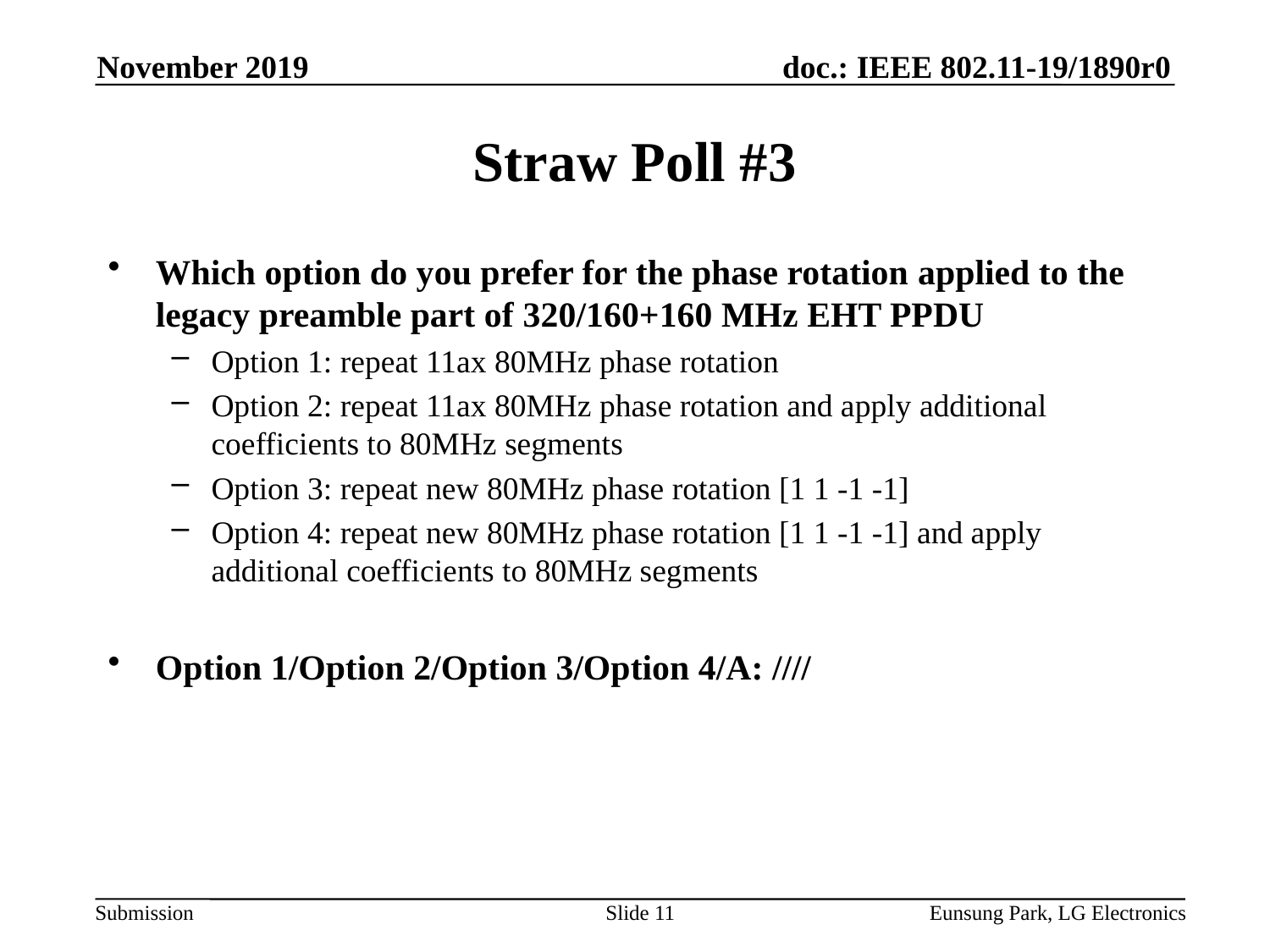

November 2019
# Straw Poll #3
Which option do you prefer for the phase rotation applied to the legacy preamble part of 320/160+160 MHz EHT PPDU
Option 1: repeat 11ax 80MHz phase rotation
Option 2: repeat 11ax 80MHz phase rotation and apply additional coefficients to 80MHz segments
Option 3: repeat new 80MHz phase rotation [1 1 -1 -1]
Option 4: repeat new 80MHz phase rotation [1 1 -1 -1] and apply additional coefficients to 80MHz segments

Option 1/Option 2/Option 3/Option 4/A: ////
Slide 11
Eunsung Park, LG Electronics